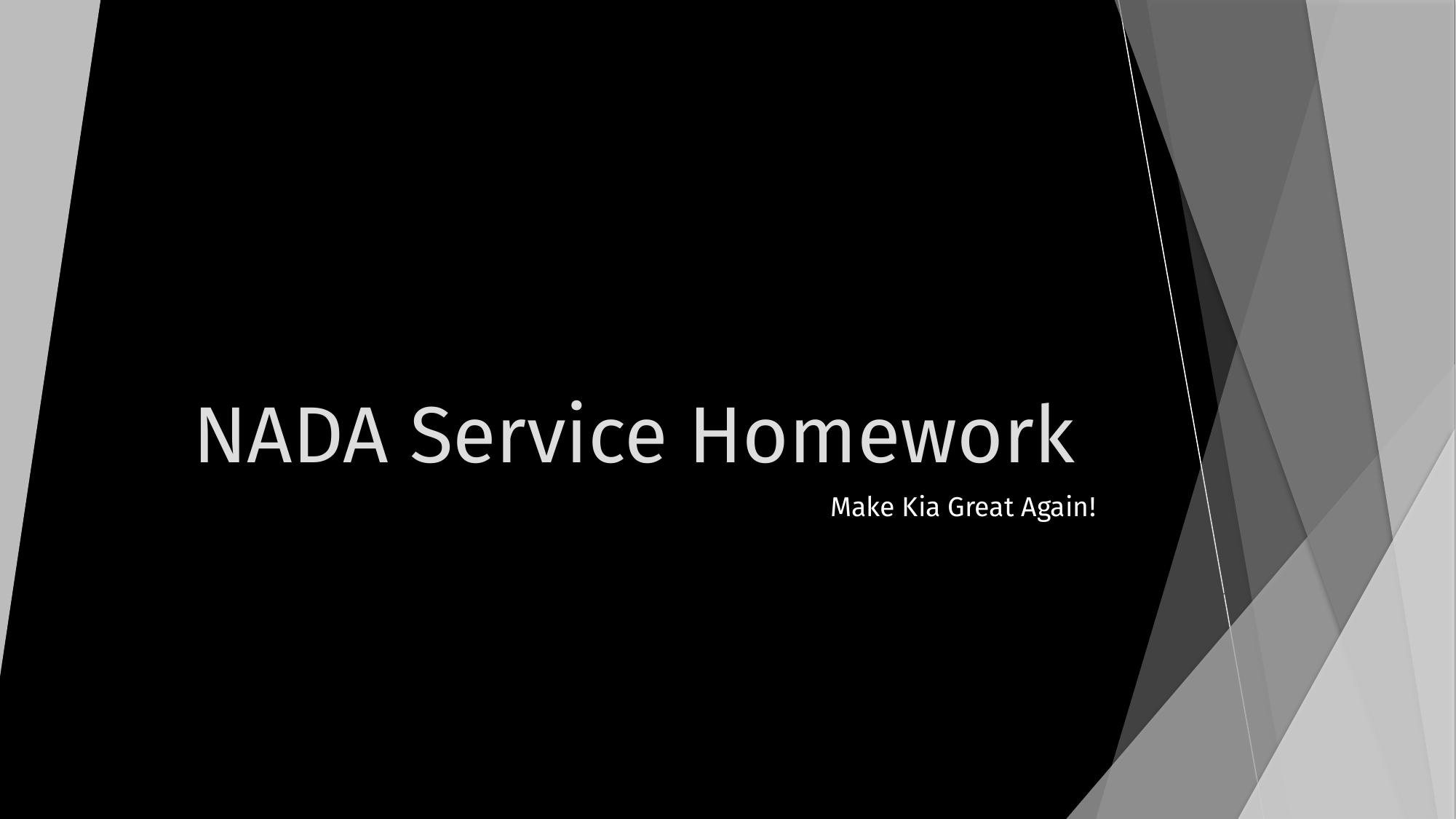

# NADA Service Homework
Make Kia Great Again!